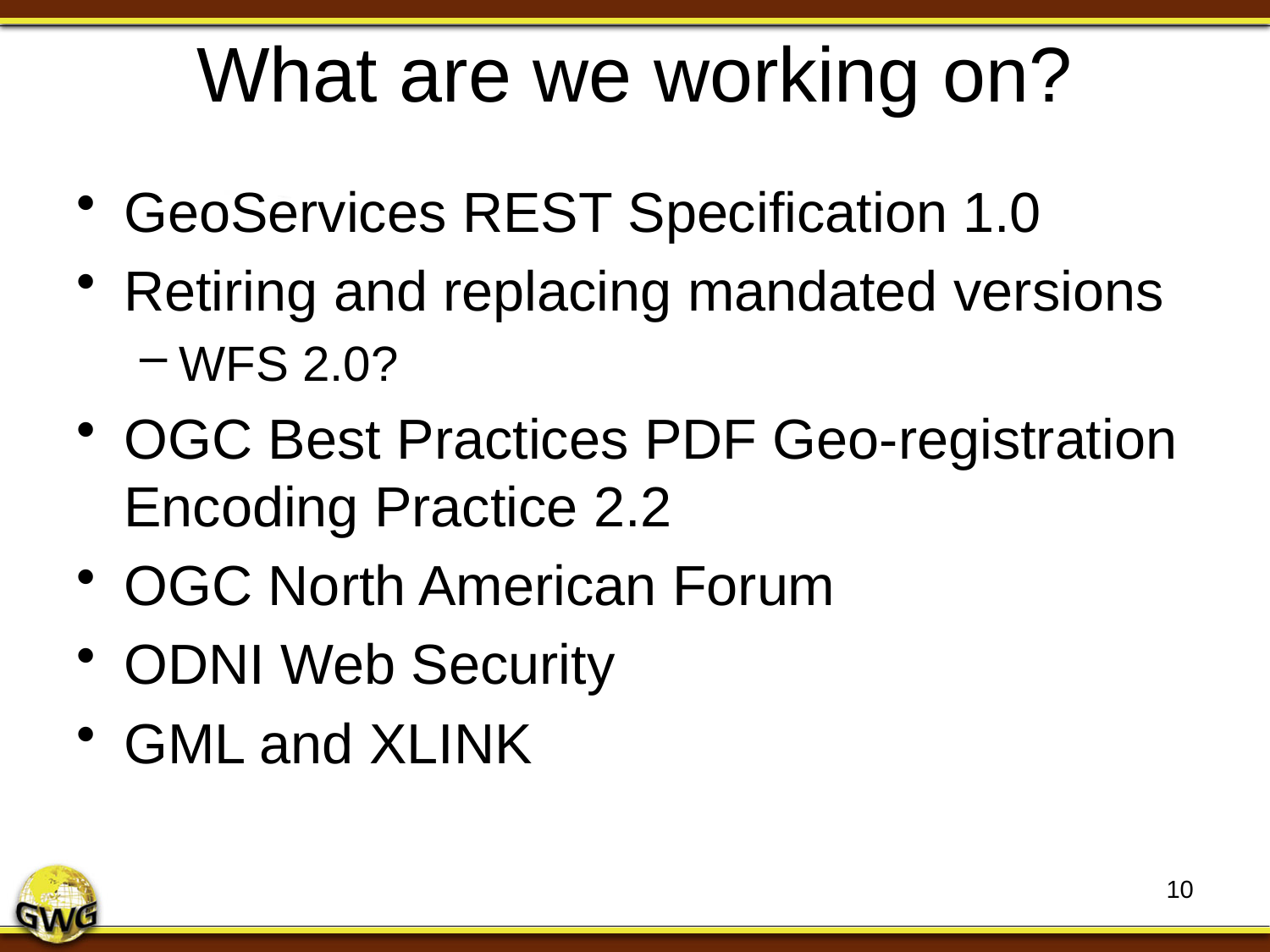

# What are we working on?
GeoServices REST Specification 1.0
Retiring and replacing mandated versions
WFS 2.0?
OGC Best Practices PDF Geo-registration Encoding Practice 2.2
OGC North American Forum
ODNI Web Security
GML and XLINK
10